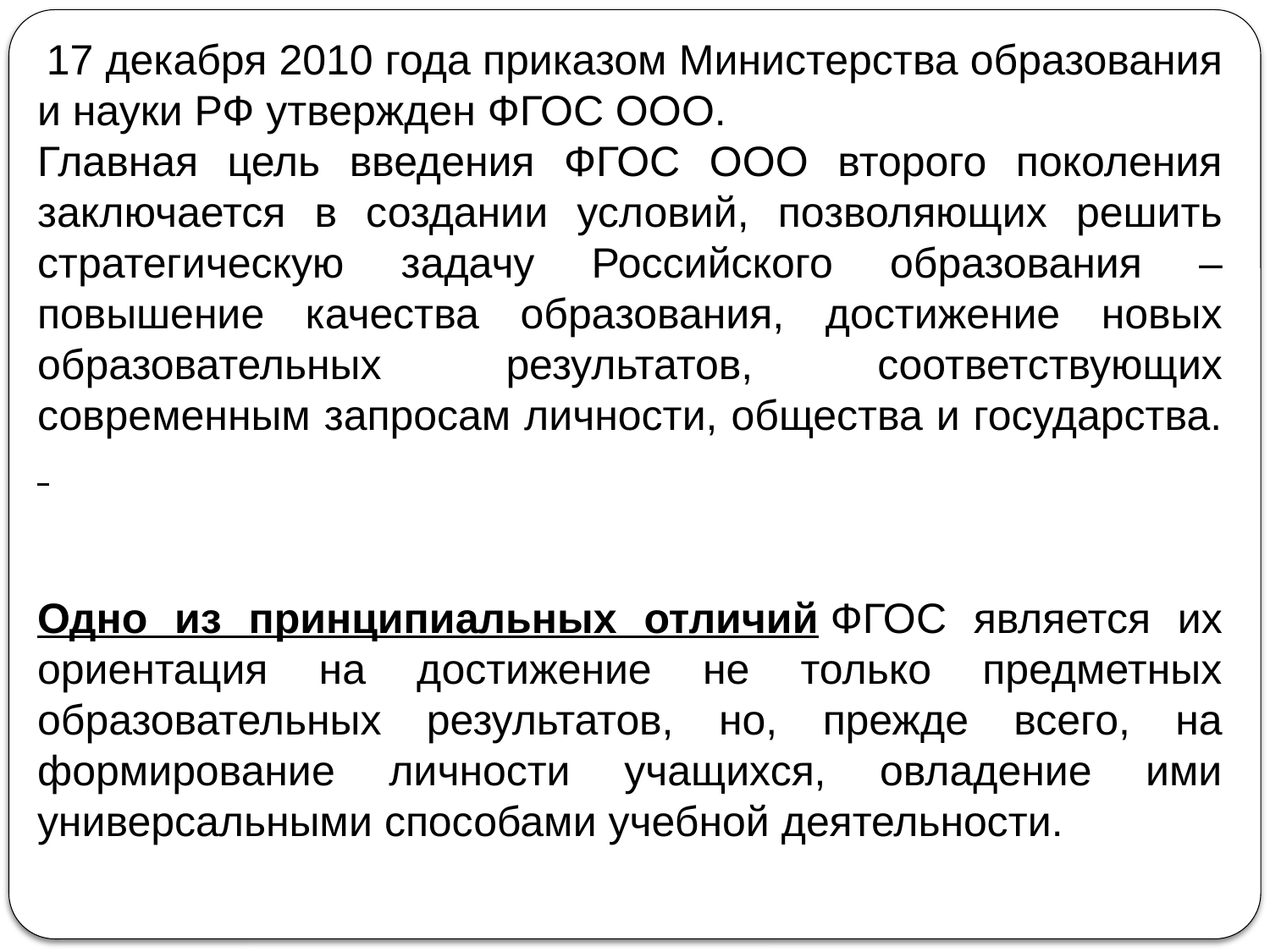

17 декабря 2010 года приказом Министерства образования и науки РФ утвержден ФГОС ООО.
Главная цель введения ФГОС ООО второго поколения заключается в создании условий, позволяющих решить стратегическую задачу Российского образования – повышение качества образования, достижение новых образовательных результатов, соответствующих современным запросам личности, общества и государства.

Одно из принципиальных отличий ФГОС является их ориентация на достижение не только предметных образовательных результатов, но, прежде всего, на формирование личности учащихся, овладение ими универсальными способами учебной деятельности.